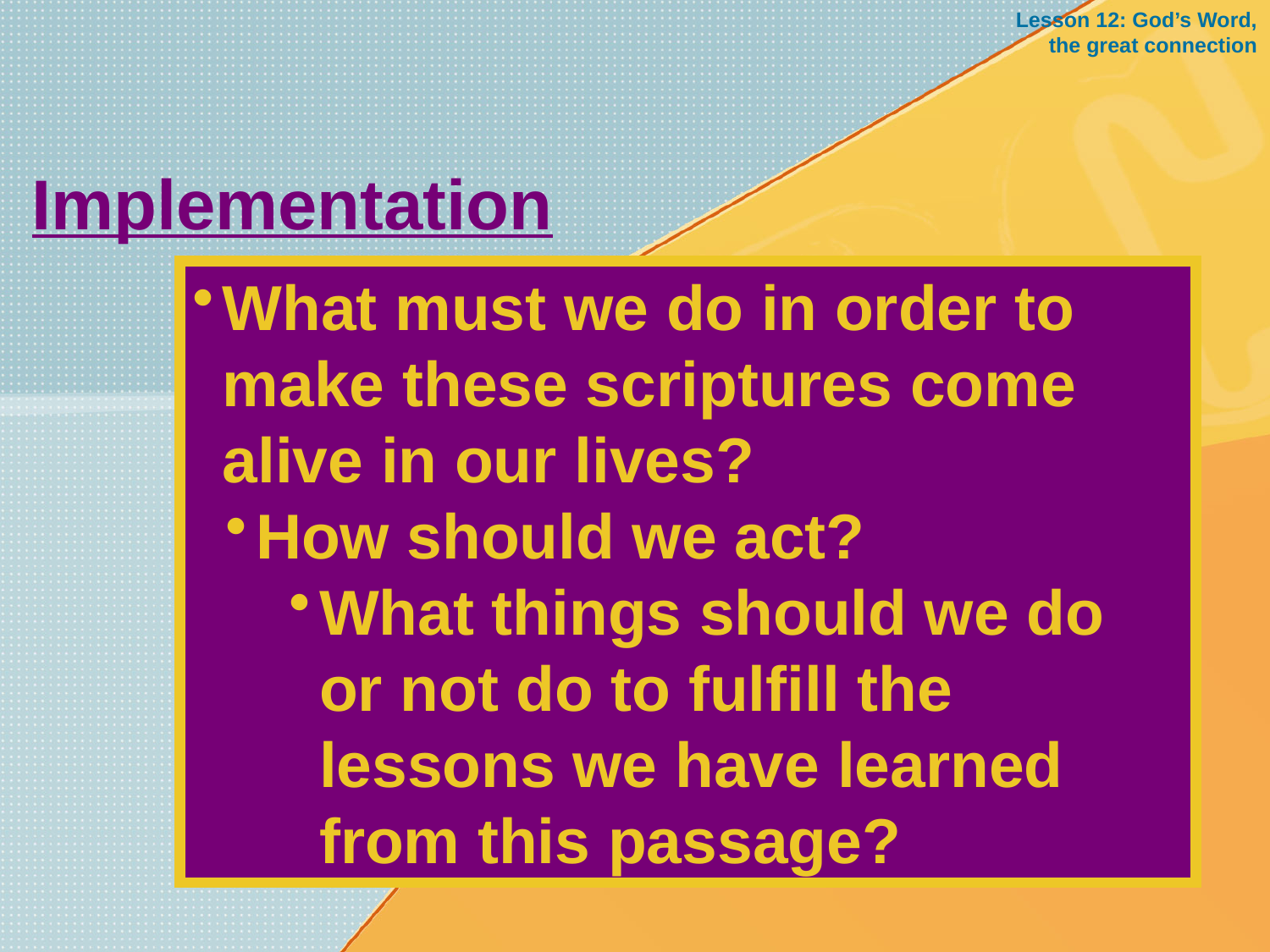

Lesson 12: God’s Word, the great connection
Implementation

What must we do in order to make these scriptures come alive in our lives?
How should we act?
What things should we do or not do to fulfill the lessons we have learned from this passage?